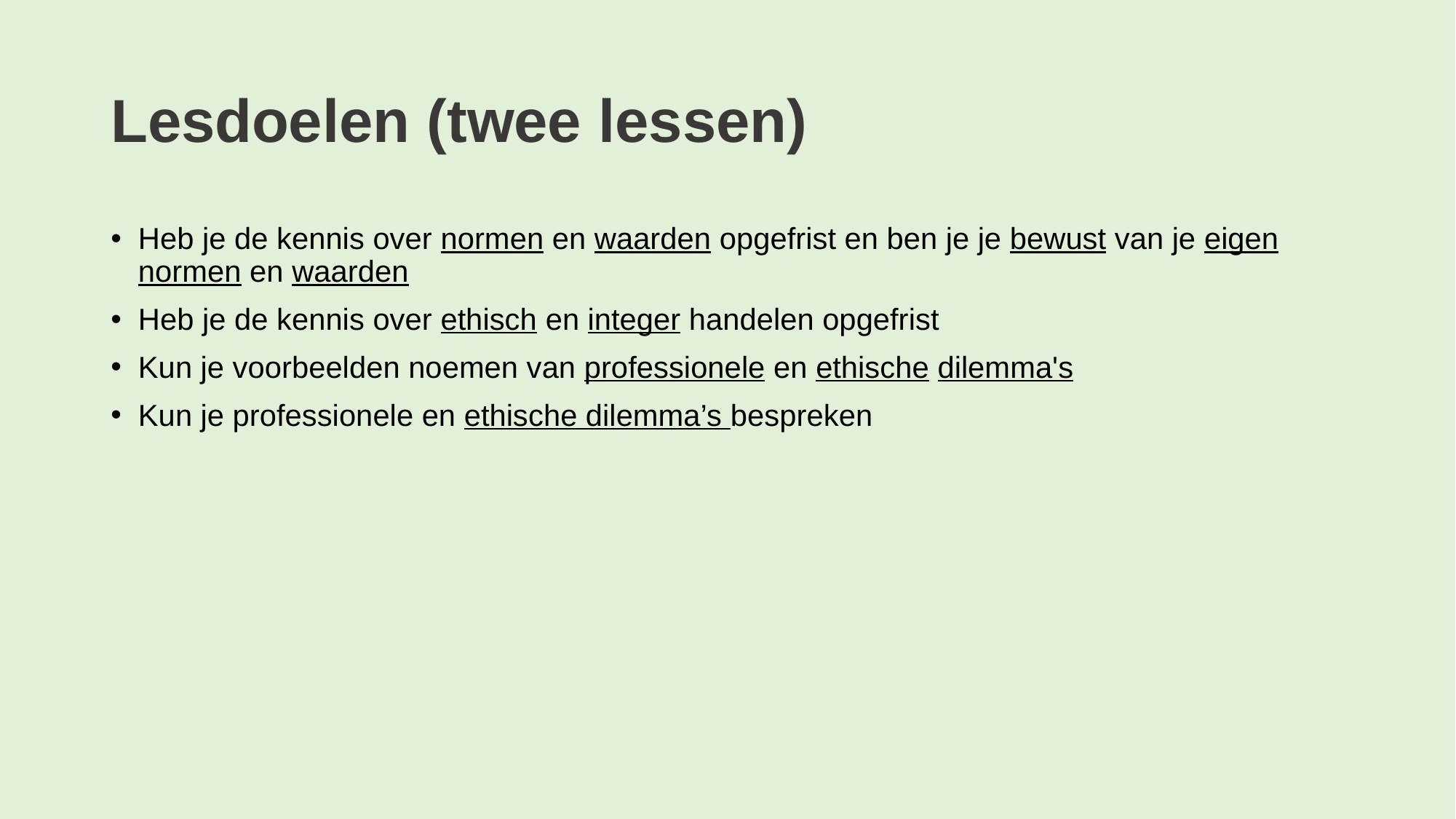

# Lesdoelen (twee lessen)
Heb je de kennis over normen en waarden opgefrist en ben je je bewust van je eigen normen en waarden
Heb je de kennis over ethisch en integer handelen opgefrist
Kun je voorbeelden noemen van professionele en ethische dilemma's
Kun je professionele en ethische dilemma’s bespreken